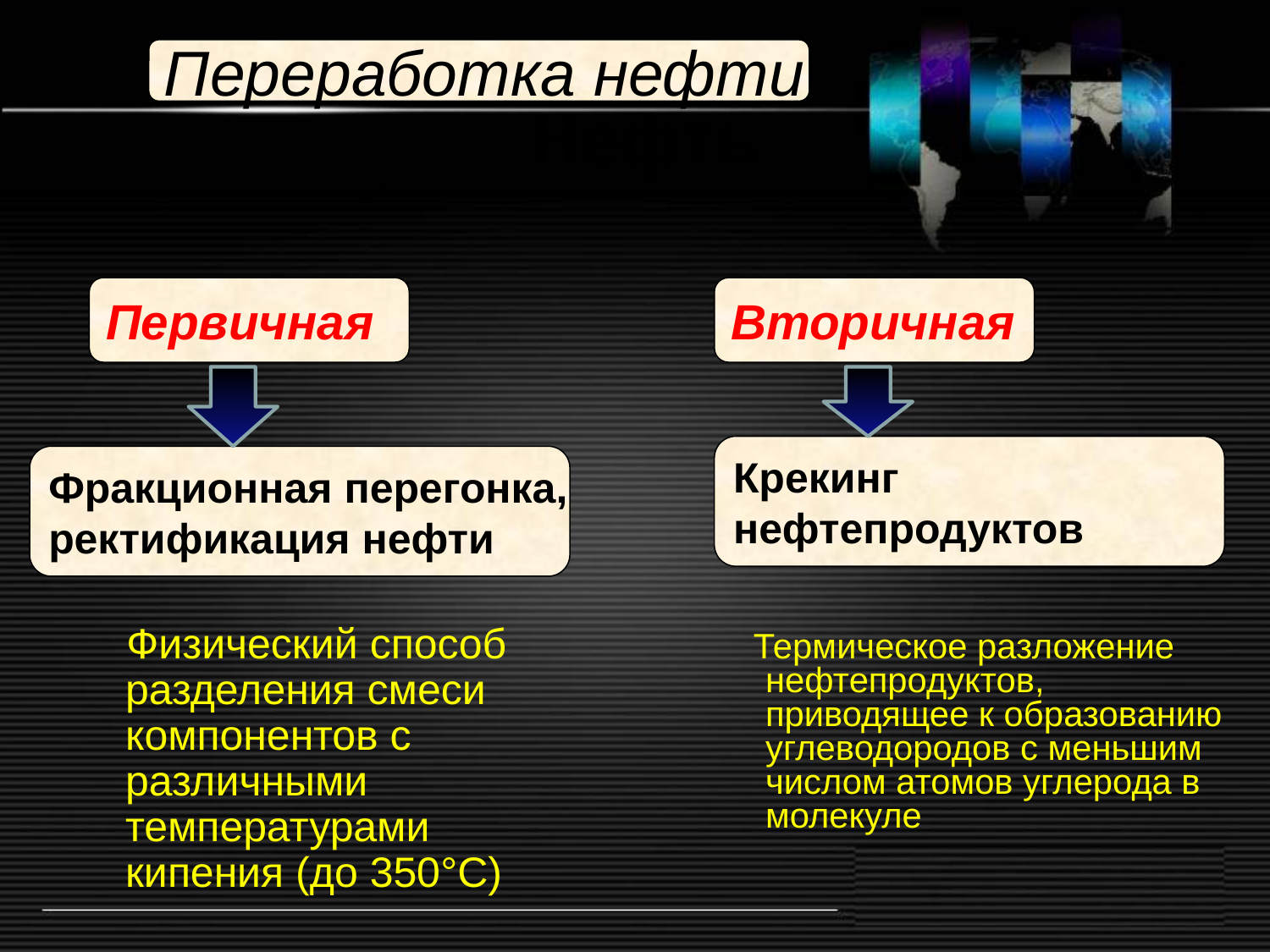

Переработка нефти

# Нефть
Первичная
Вторичная

Крекинг
нефтепродуктов
Фракционная перегонка,
ректификация нефти
     Физический способ разделения смеси компонентов с различными температурами кипения (до 350°С)
    Термическое разложение нефтепродуктов, приводящее к образованию углеводородов с меньшим числом атомов углерода в молекуле